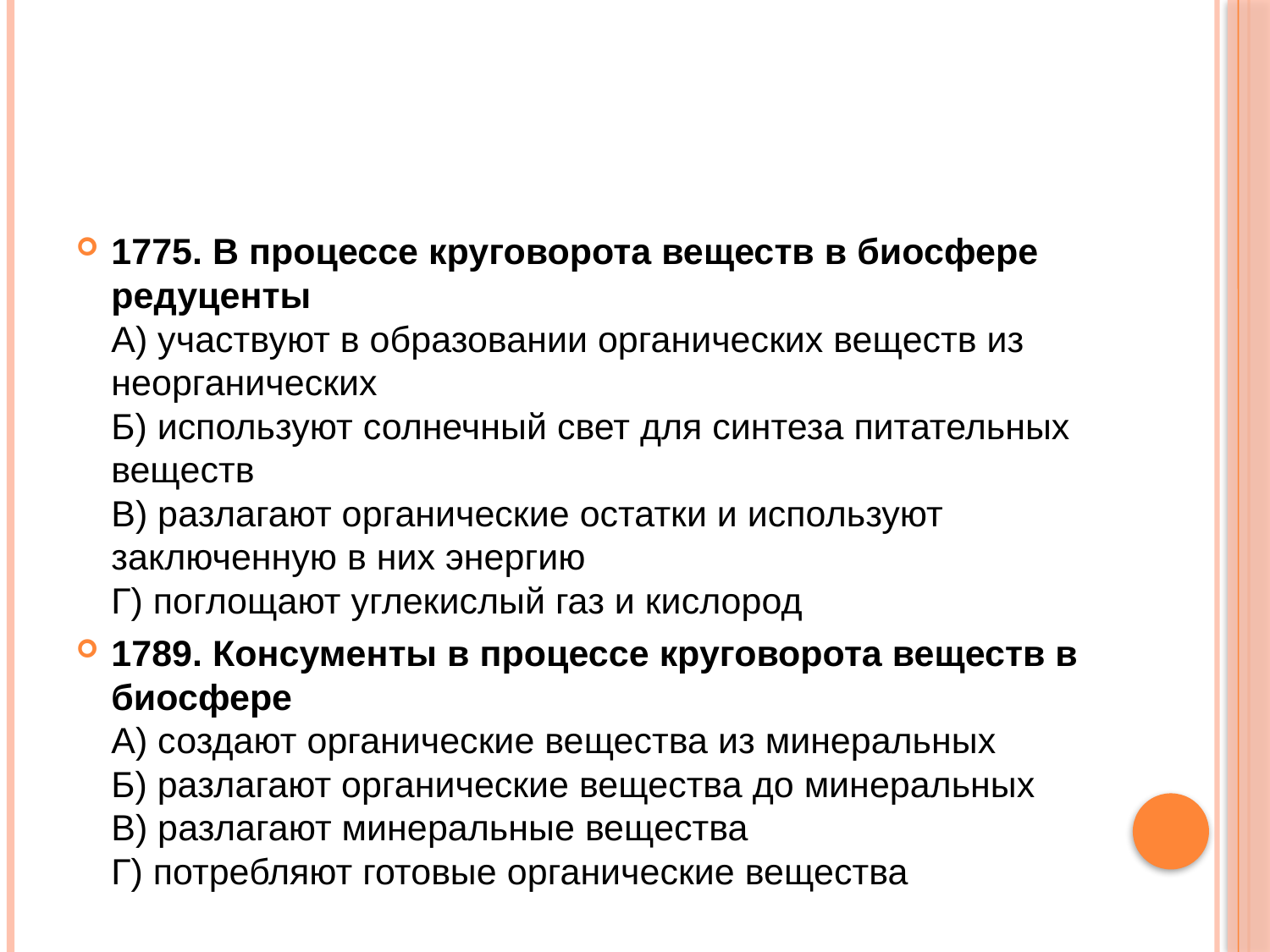

#
1775. В процессе круговорота веществ в биосфере редуценты
А) участвуют в образовании органических веществ из неорганических
Б) используют солнечный свет для синтеза питательных веществ
В) разлагают органические остатки и используют заключенную в них энергию
Г) поглощают углекислый газ и кислород
1789. Консументы в процессе круговорота веществ в биосфере
А) создают органические вещества из минеральных
Б) разлагают органические вещества до минеральных
В) разлагают минеральные вещества
Г) потребляют готовые органические вещества